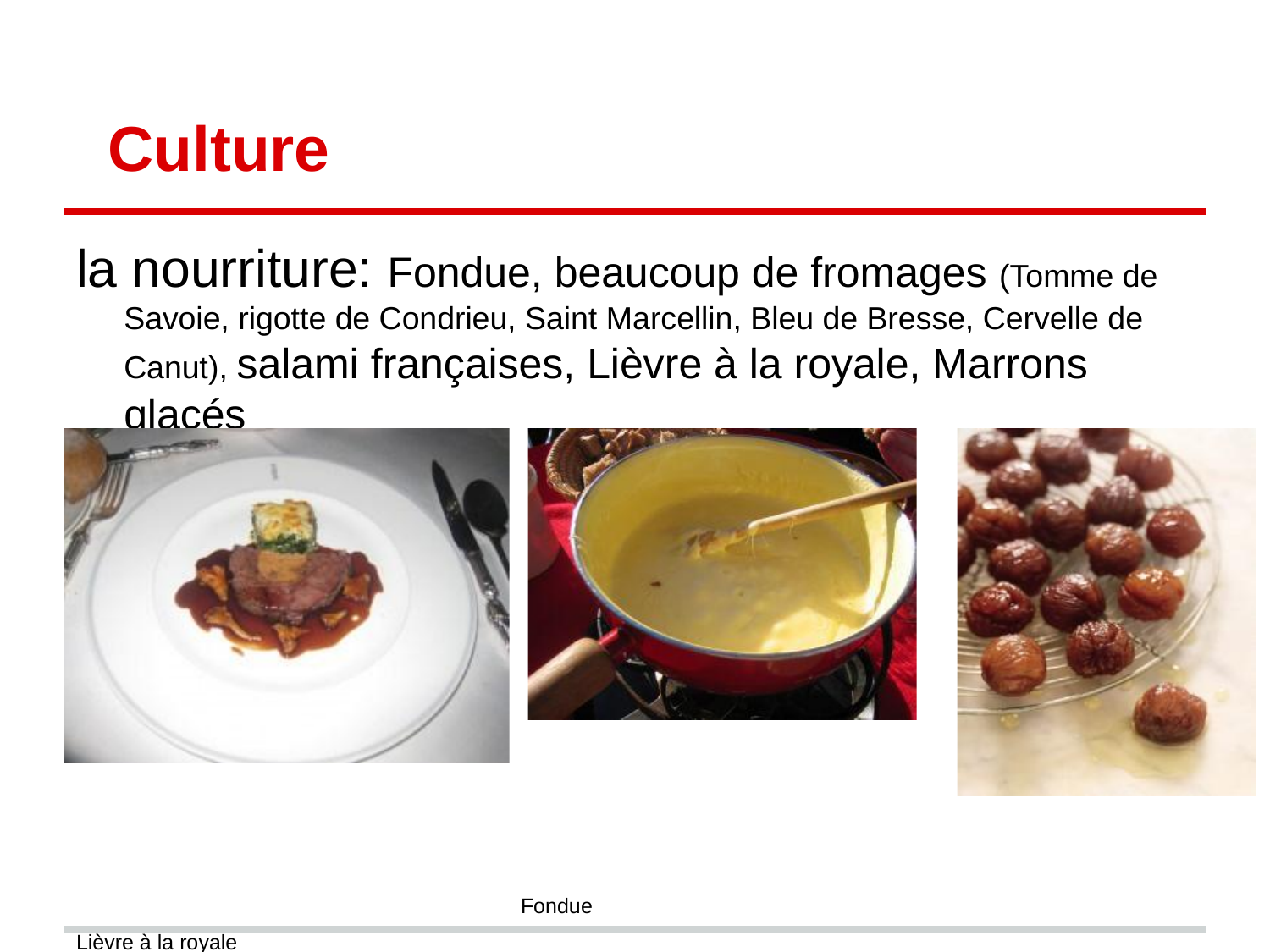

# Culture
la nourriture: Fondue, beaucoup de fromages (Tomme de Savoie, rigotte de Condrieu, Saint Marcellin, Bleu de Bresse, Cervelle de Canut), salami françaises, Lièvre à la royale, Marrons glacés

Fondue
Lièvre à la royale
														Marrons glacés